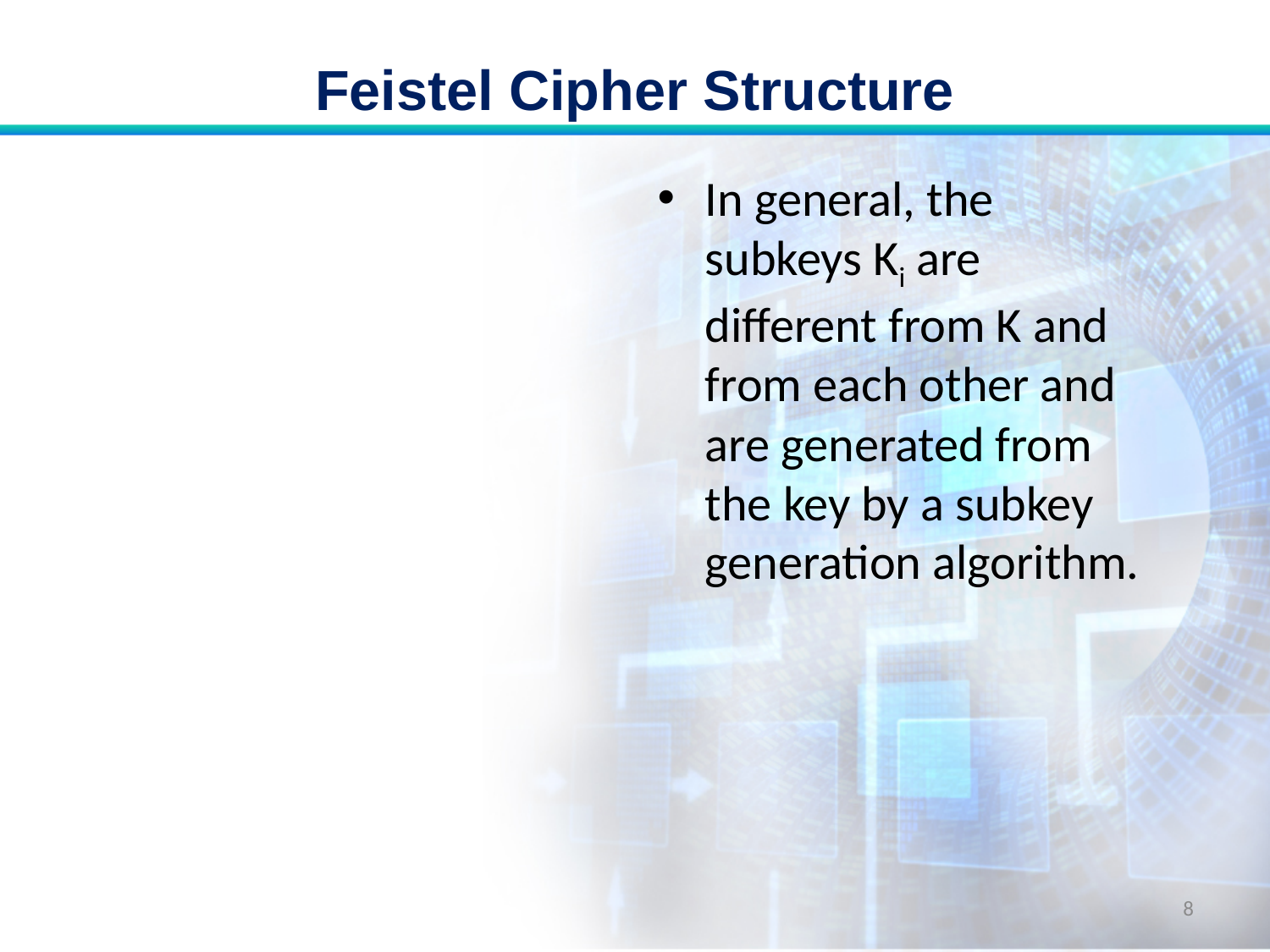

# Feistel Cipher Structure
In general, the subkeys Ki are different from K and from each other and are generated from the key by a subkey generation algorithm.
8